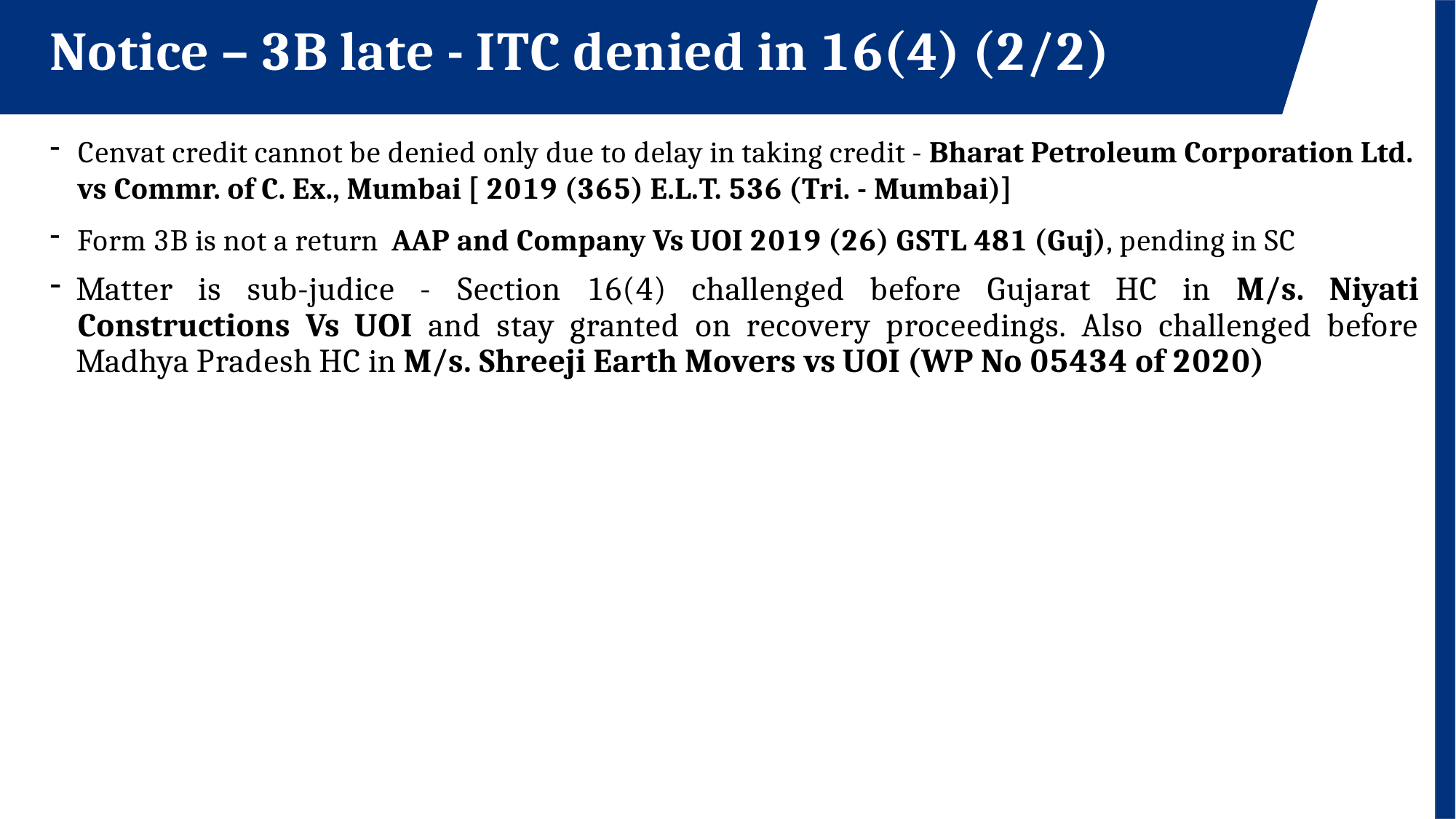

Notice – 3B late - ITC denied in 16(4) (2/2)
Cenvat credit cannot be denied only due to delay in taking credit - Bharat Petroleum Corporation Ltd. vs Commr. of C. Ex., Mumbai [ 2019 (365) E.L.T. 536 (Tri. - Mumbai)]
Form 3B is not a return  AAP and Company Vs UOI 2019 (26) GSTL 481 (Guj), pending in SC
Matter is sub-judice - Section 16(4) challenged before Gujarat HC in M/s. Niyati Constructions Vs UOI and stay granted on recovery proceedings. Also challenged before Madhya Pradesh HC in M/s. Shreeji Earth Movers vs UOI (WP No 05434 of 2020)